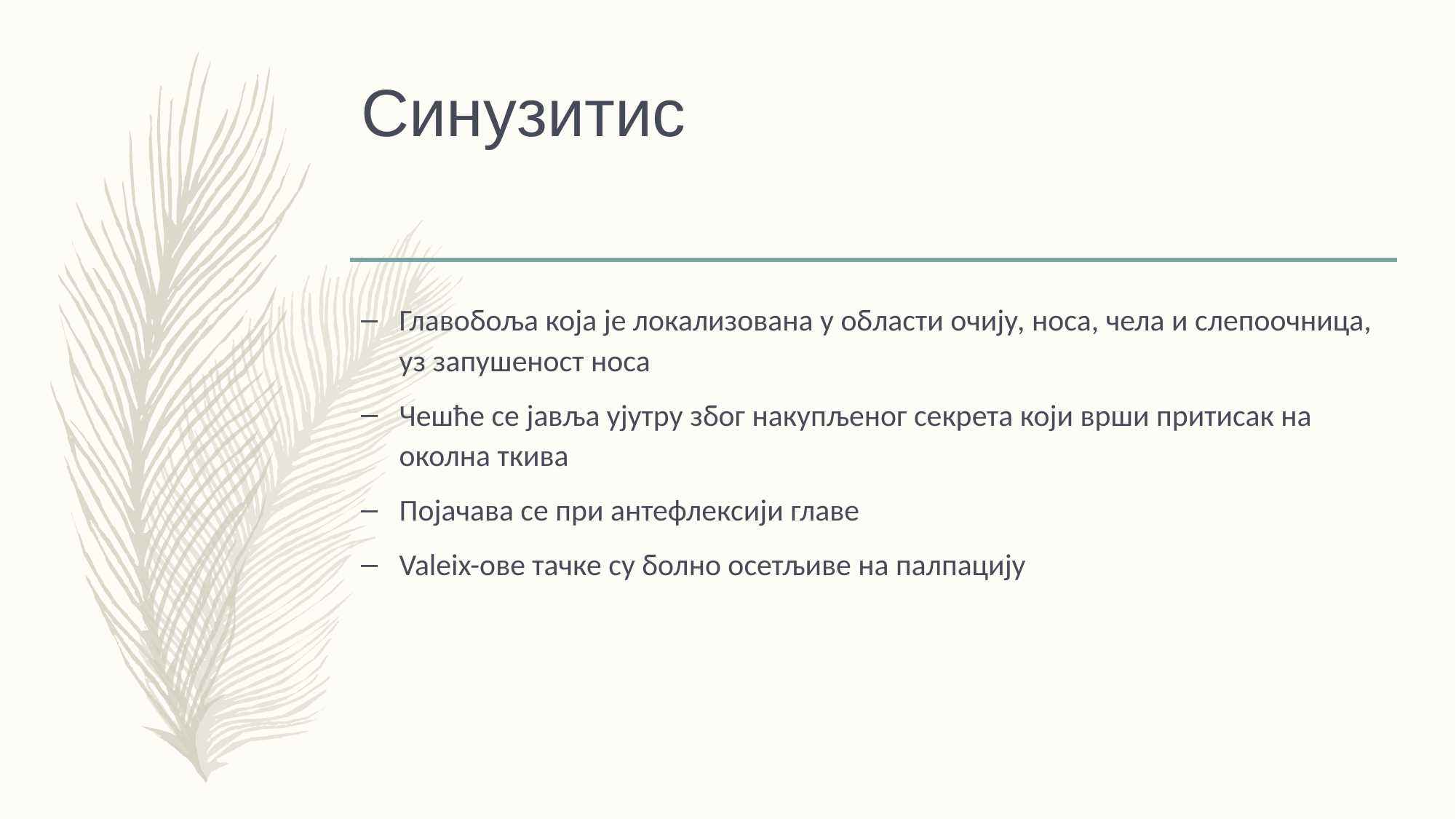

# Синузитис
Главобоља која је локализована у области очију, носа, чела и слепоочница, уз запушеност носа
Чешће се јавља ујутру због накупљеног секрета који врши притисак на околна ткива
Појачава се при антефлексији главе
Valeix-oвe тачке су болно осетљиве на палпацију